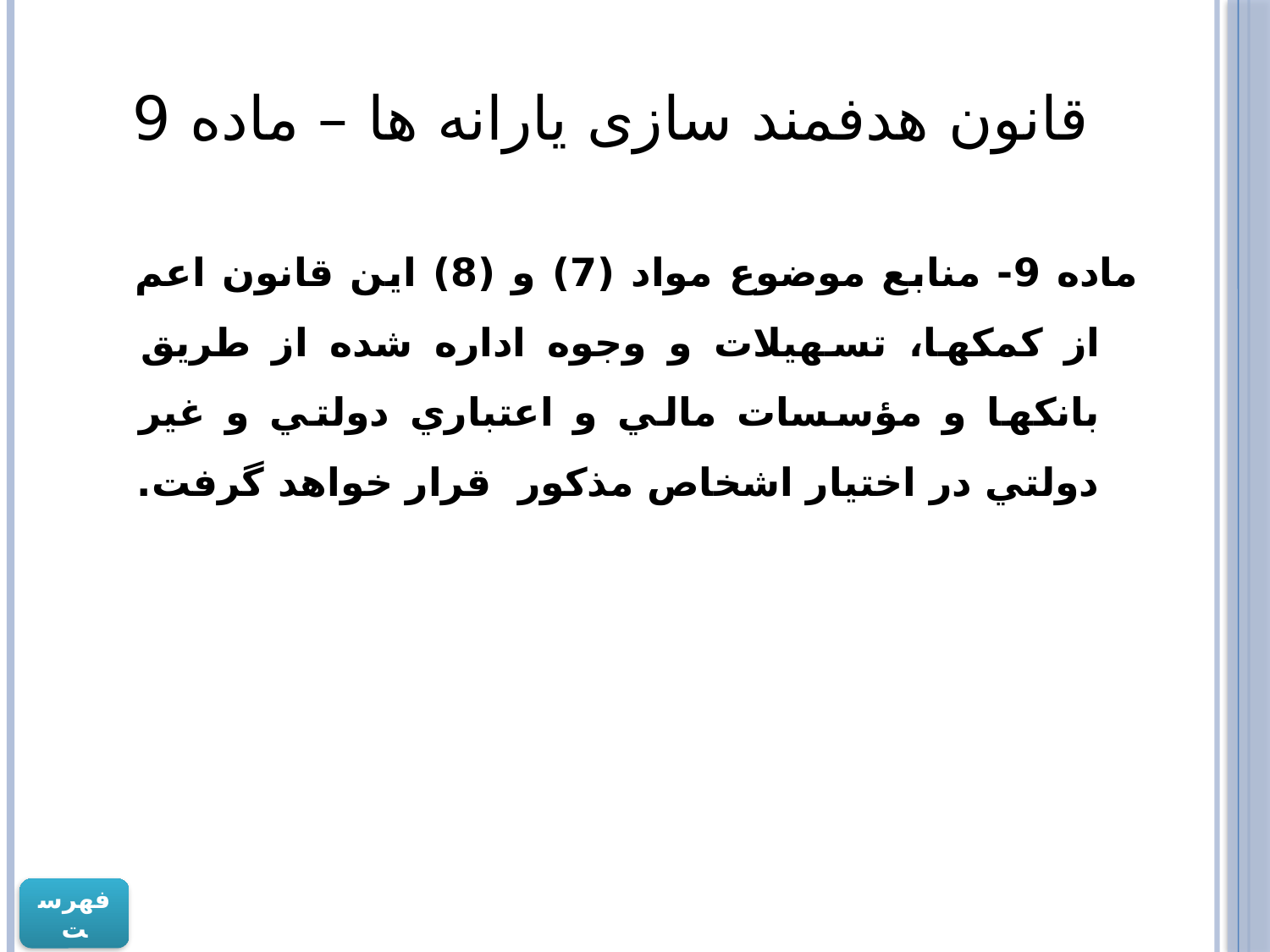

# قانون هدفمند سازی یارانه ها – ماده 9
ماده 9- منابع موضوع مواد (7) و (8) اين قانون اعم از كمكها، تسهيلات و وجوه اداره شده از طريق بانكها و مؤسسات مالي و اعتباري دولتي و غير دولتي در اختيار اشخاص مذكور  قرار خواهد گرفت.
فهرست